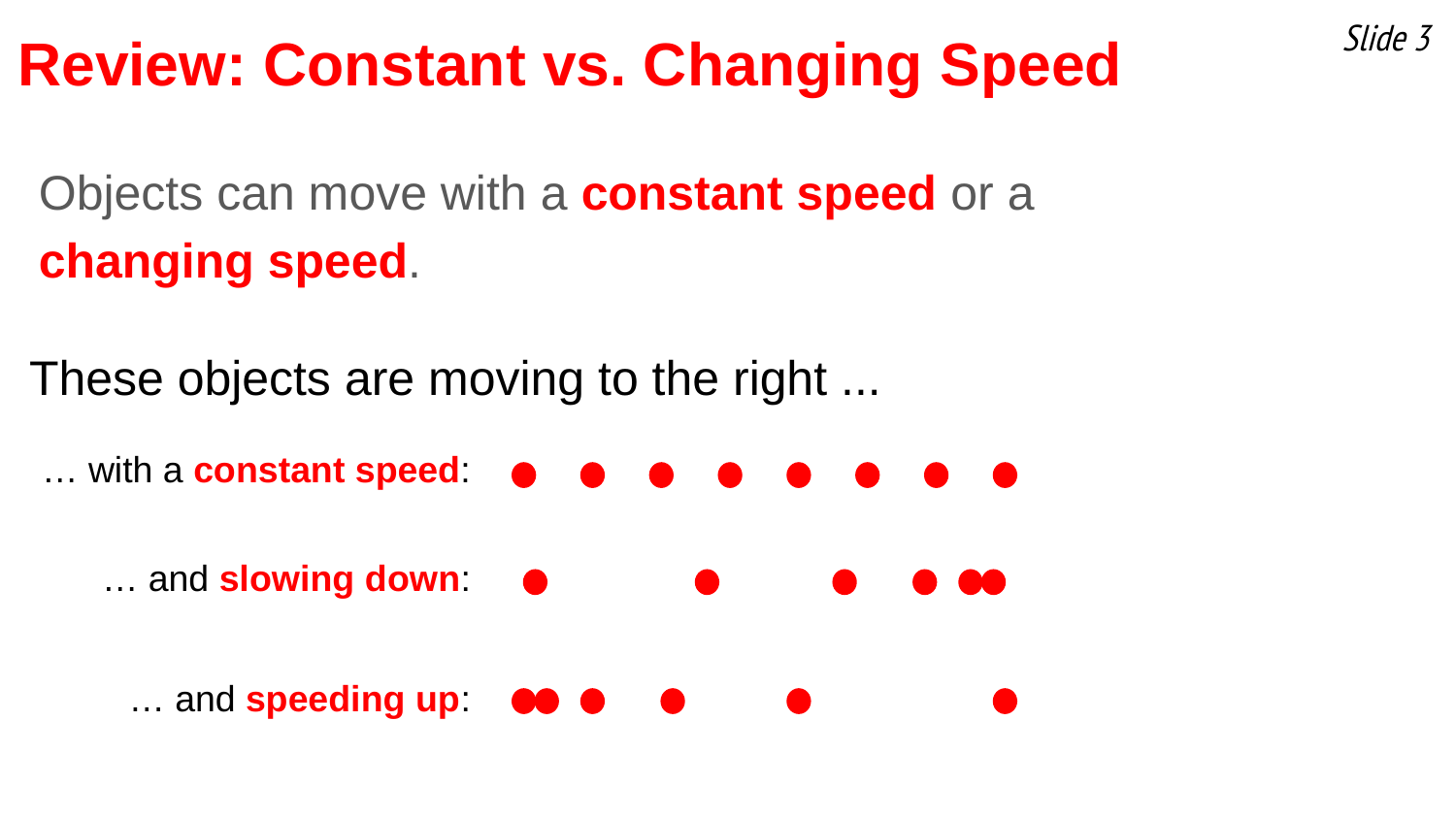

Slide 3
# Review: Constant vs. Changing Speed
Objects can move with a constant speed or a changing speed.
These objects are moving to the right ...
… with a constant speed:

… and slowing down:
… and speeding up: